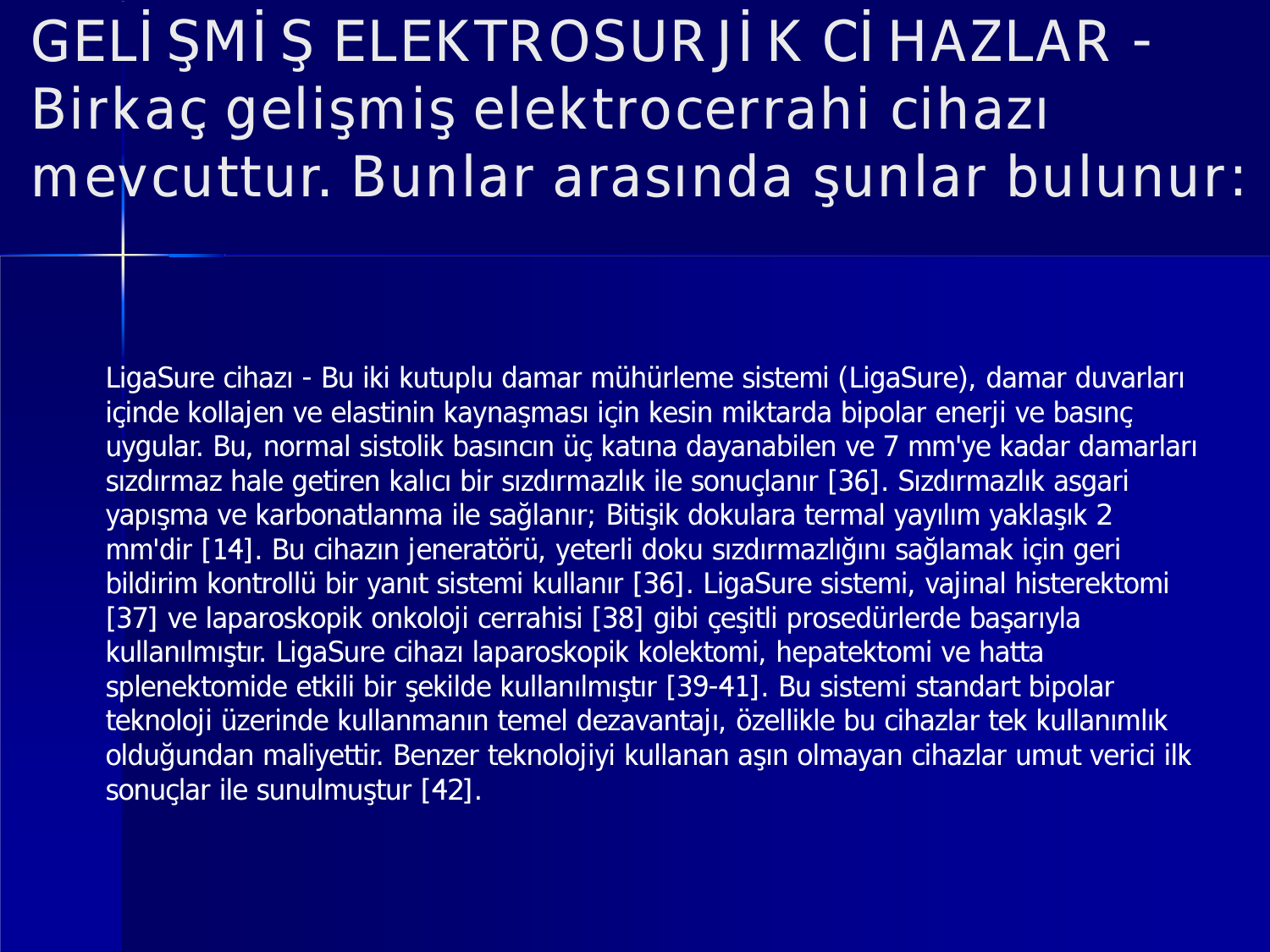

# GELİŞMİŞ ELEKTROSURJİK CİHAZLAR - Birkaç gelişmiş elektrocerrahi cihazı mevcuttur. Bunlar arasında şunlar bulunur:
LigaSure cihazı - Bu iki kutuplu damar mühürleme sistemi (LigaSure), damar duvarları içinde kollajen ve elastinin kaynaşması için kesin miktarda bipolar enerji ve basınç uygular. Bu, normal sistolik basıncın üç katına dayanabilen ve 7 mm'ye kadar damarları sızdırmaz hale getiren kalıcı bir sızdırmazlık ile sonuçlanır [36]. Sızdırmazlık asgari yapışma ve karbonatlanma ile sağlanır; Bitişik dokulara termal yayılım yaklaşık 2 mm'dir [14]. Bu cihazın jeneratörü, yeterli doku sızdırmazlığını sağlamak için geri bildirim kontrollü bir yanıt sistemi kullanır [36]. LigaSure sistemi, vajinal histerektomi [37] ve laparoskopik onkoloji cerrahisi [38] gibi çeşitli prosedürlerde başarıyla kullanılmıştır. LigaSure cihazı laparoskopik kolektomi, hepatektomi ve hatta splenektomide etkili bir şekilde kullanılmıştır [39-41]. Bu sistemi standart bipolar teknoloji üzerinde kullanmanın temel dezavantajı, özellikle bu cihazlar tek kullanımlık olduğundan maliyettir. Benzer teknolojiyi kullanan aşın olmayan cihazlar umut verici ilk sonuçlar ile sunulmuştur [42].